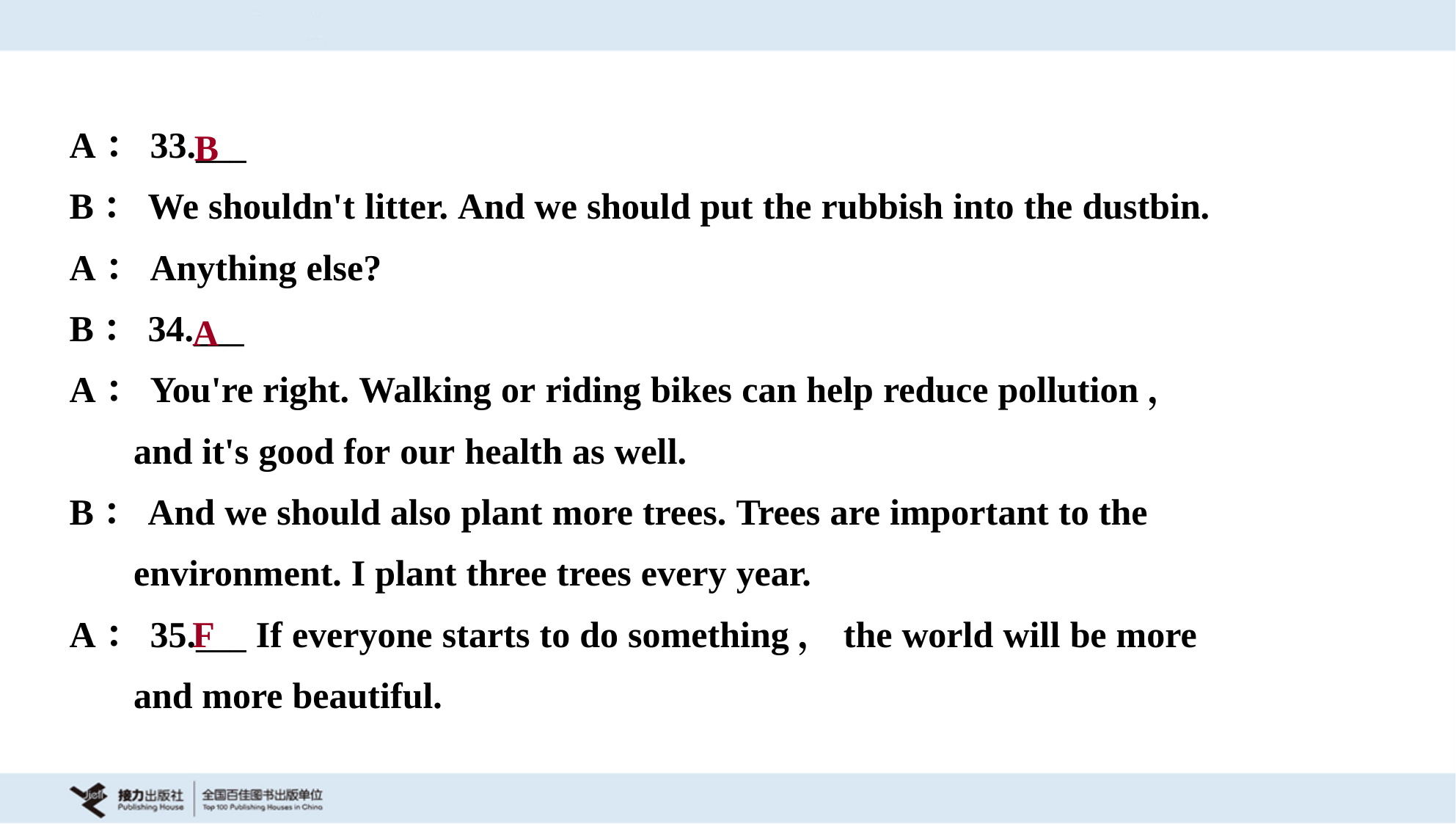

A：33.___
B：We shouldn't litter. And we should put the rubbish into the dustbin.
A：Anything else?
B：34.___
A：You're right. Walking or riding bikes can help reduce pollution，
       and it's good for our health as well.
B：And we should also plant more trees. Trees are important to the
       environment. I plant three trees every year.
A：35.___ If everyone starts to do something，the world will be more
       and more beautiful.
B
A
F